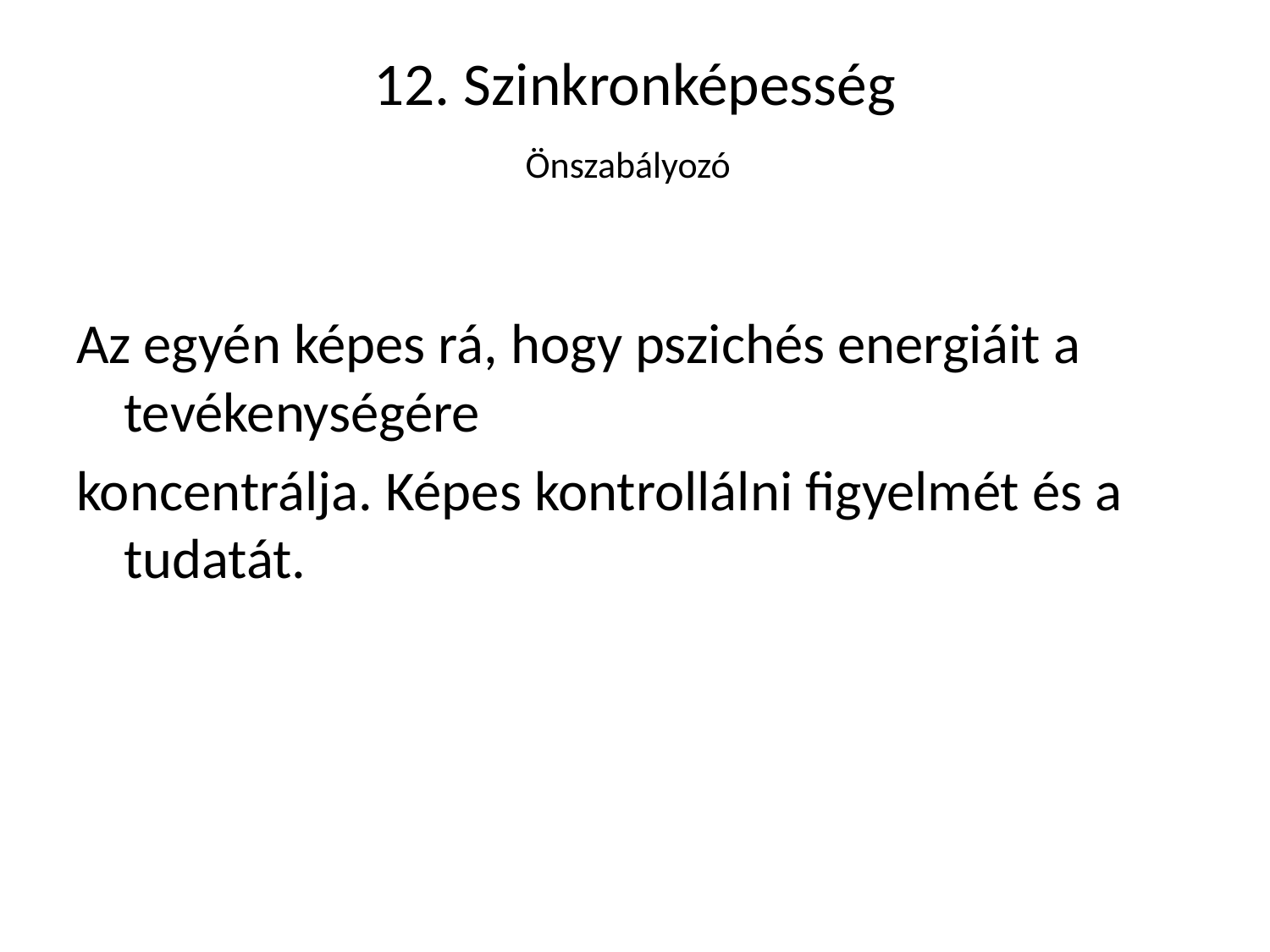

# 12. Szinkronképesség Önszabályozó

Az egyén képes rá, hogy pszichés energiáit a tevékenységére
koncentrálja. Képes kontrollálni figyelmét és a tudatát.